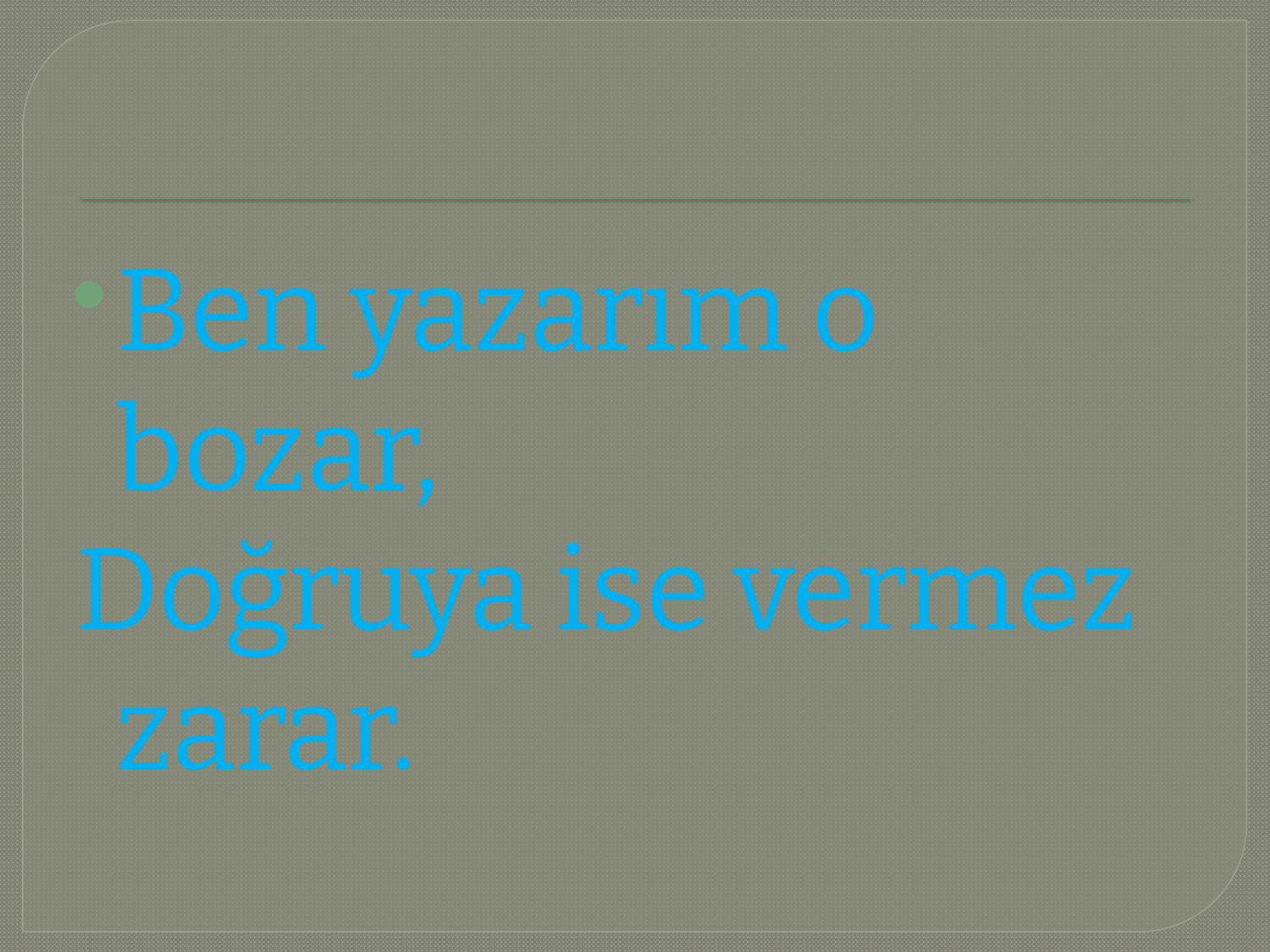

#
Ben yazarım o bozar,
Doğruya ise vermez zarar.